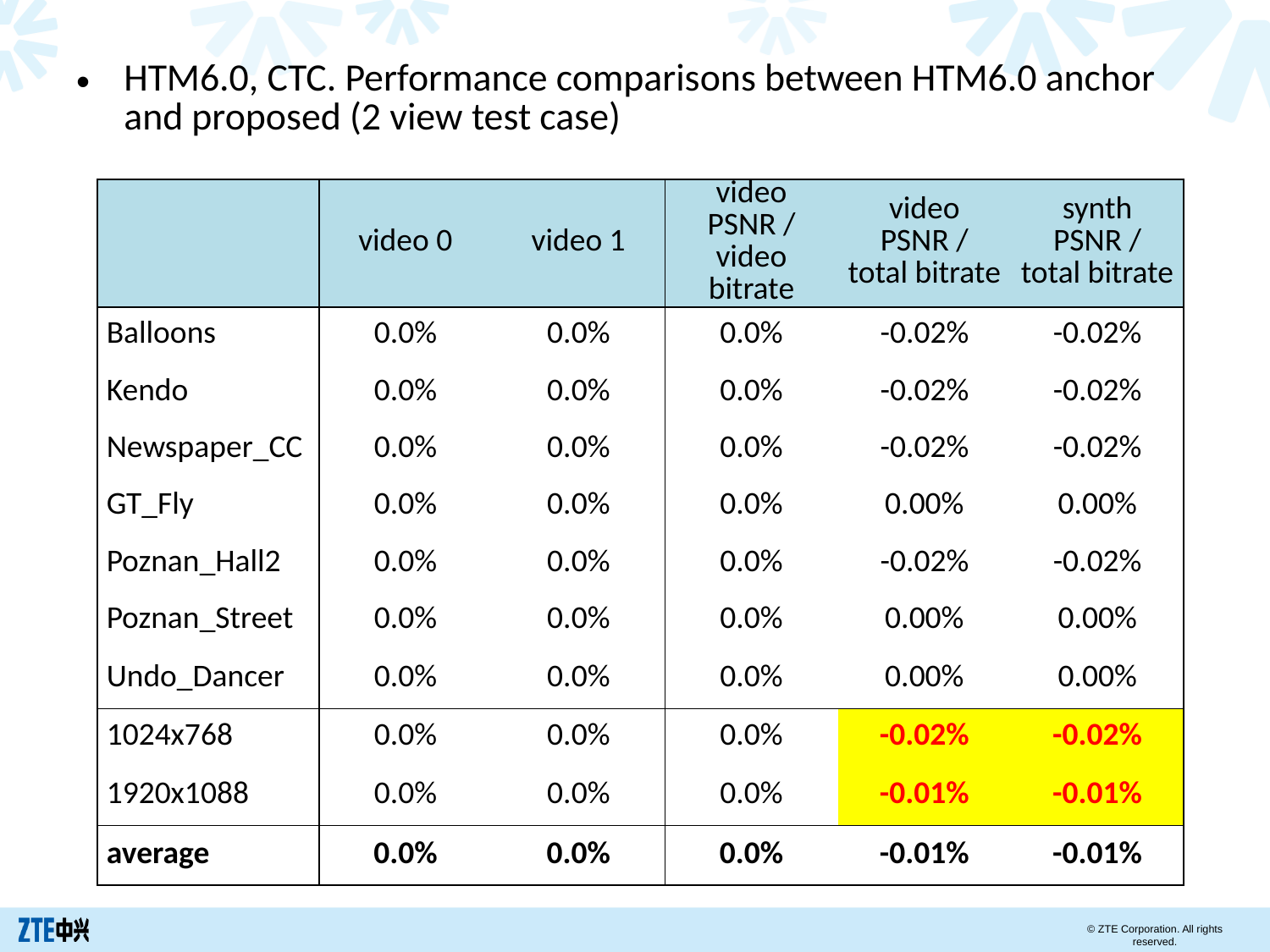

HTM6.0, CTC. Performance comparisons between HTM6.0 anchor and proposed (2 view test case)

|  | video 0 | video 1 | video PSNR / video bitrate | video PSNR / total bitrate | synth PSNR / total bitrate |
| --- | --- | --- | --- | --- | --- |
| Balloons | 0.0% | 0.0% | 0.0% | -0.02% | -0.02% |
| Kendo | 0.0% | 0.0% | 0.0% | -0.02% | -0.02% |
| Newspaper\_CC | 0.0% | 0.0% | 0.0% | -0.02% | -0.02% |
| GT\_Fly | 0.0% | 0.0% | 0.0% | 0.00% | 0.00% |
| Poznan\_Hall2 | 0.0% | 0.0% | 0.0% | -0.02% | -0.02% |
| Poznan\_Street | 0.0% | 0.0% | 0.0% | 0.00% | 0.00% |
| Undo\_Dancer | 0.0% | 0.0% | 0.0% | 0.00% | 0.00% |
| 1024x768 | 0.0% | 0.0% | 0.0% | -0.02% | -0.02% |
| 1920x1088 | 0.0% | 0.0% | 0.0% | -0.01% | -0.01% |
| average | 0.0% | 0.0% | 0.0% | -0.01% | -0.01% |